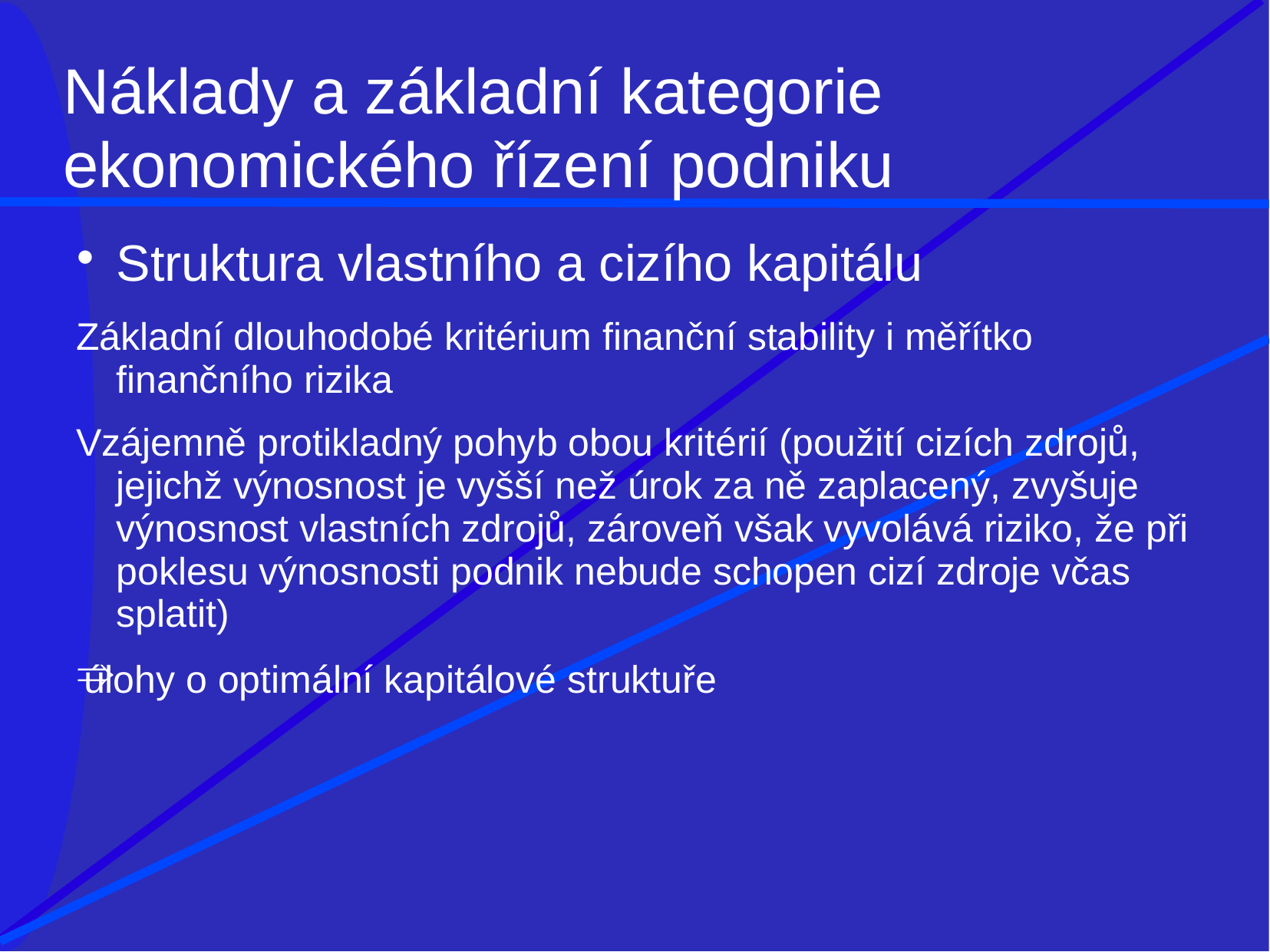

# Náklady a základní kategorie
ekonomického řízení podniku
Struktura vlastního a cizího kapitálu
Základní dlouhodobé kritérium finanční stability i měřítko finančního rizika
Vzájemně protikladný pohyb obou kritérií (použití cizích zdrojů, jejichž výnosnost je vyšší než úrok za ně zaplacený, zvyšuje výnosnost vlastních zdrojů, zároveň však vyvolává riziko, že při poklesu výnosnosti podnik nebude schopen cizí zdroje včas splatit)
úlohy o optimální kapitálové struktuře